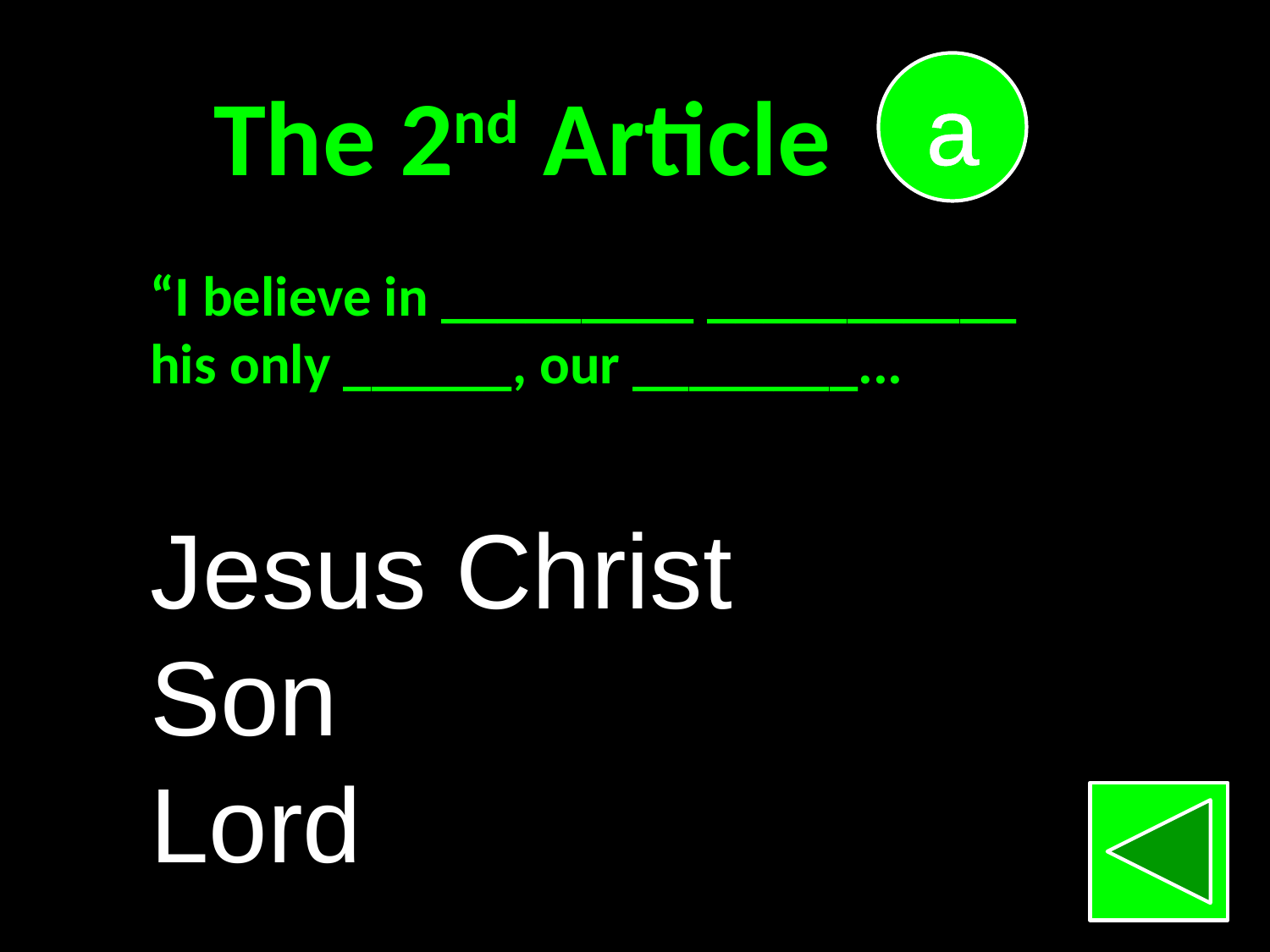

a
The 2nd Article
“I believe in _________ ___________
his only ______, our ________...
Jesus Christ
Son
Lord